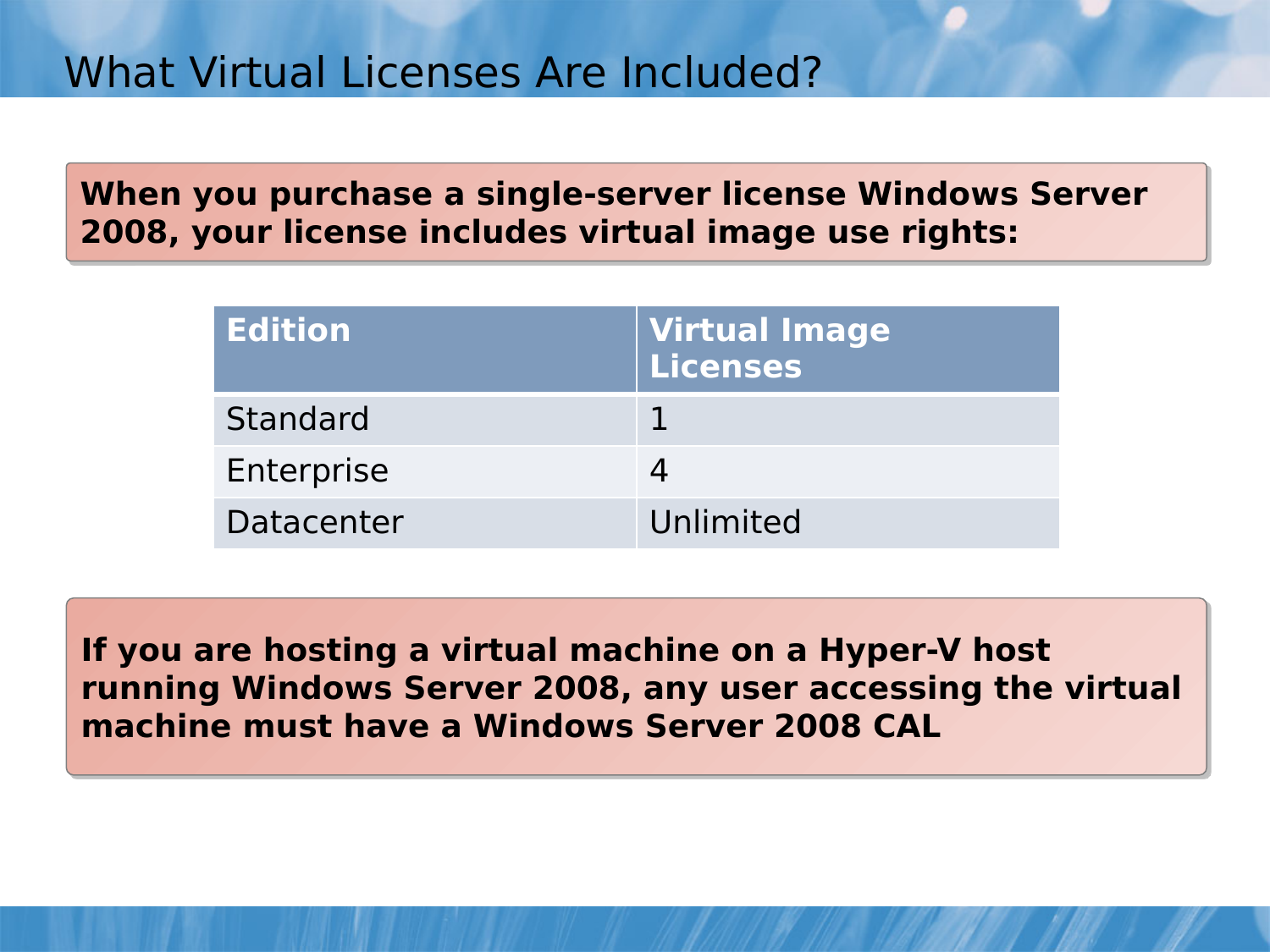

# What Virtual Licenses Are Included?
When you purchase a single-server license Windows Server 2008, your license includes virtual image use rights:
| Edition | Virtual Image Licenses |
| --- | --- |
| Standard | 1 |
| Enterprise | 4 |
| Datacenter | Unlimited |
If you are hosting a virtual machine on a Hyper-V host running Windows Server 2008, any user accessing the virtual machine must have a Windows Server 2008 CAL